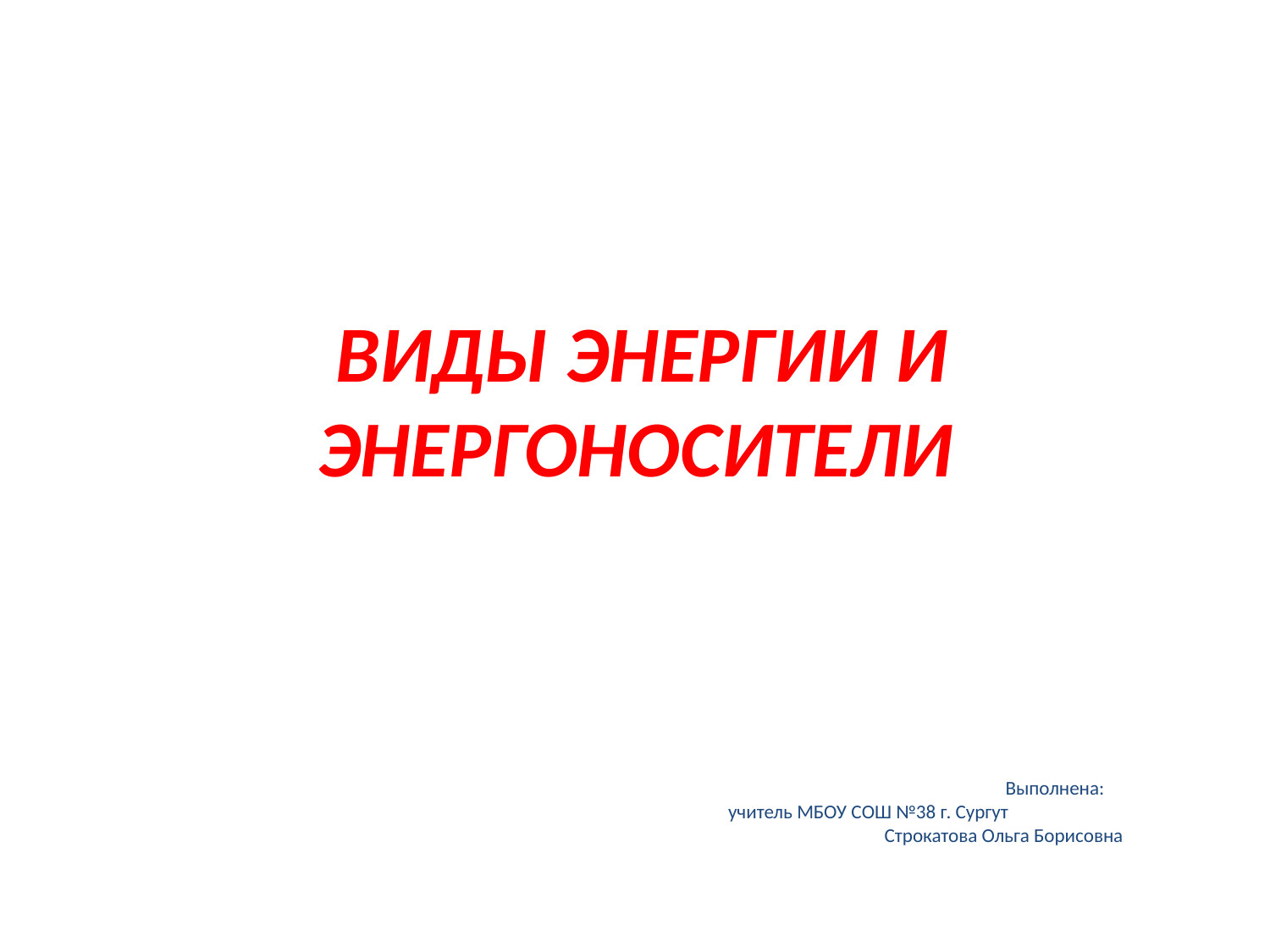

# ВИДЫ ЭНЕРГИИ И ЭНЕРГОНОСИТЕЛИ
                                                                                                                                                    Выполнена: учитель МБОУ СОШ №38 г. Сургут                                                              Строкатова Ольга Борисовна